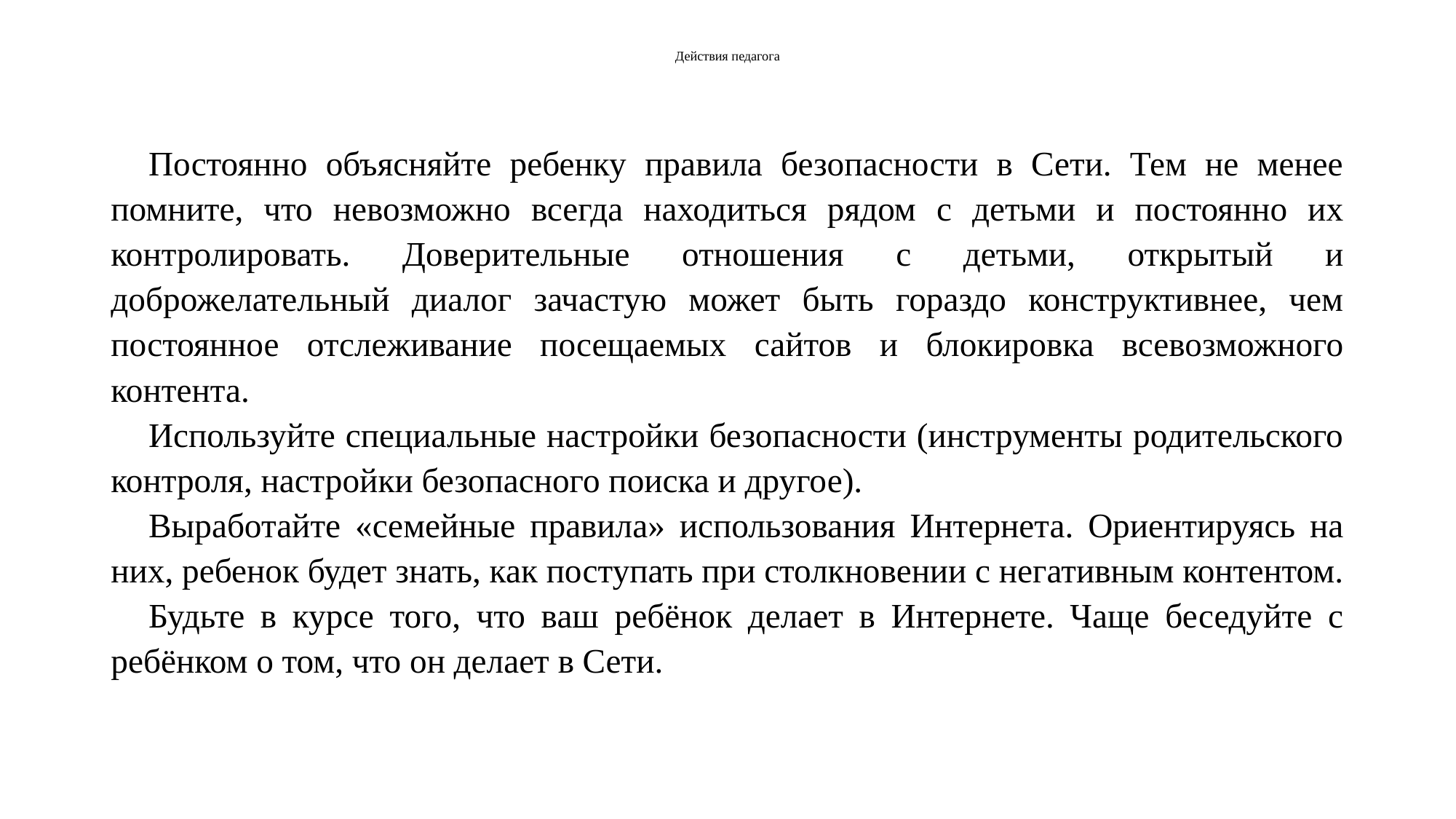

# Действия педагога
Постоянно объясняйте ребенку правила безопасности в Сети. Тем не менее помните, что невозможно всегда находиться рядом с детьми и постоянно их контролировать. Доверительные отношения с детьми, открытый и доброжелательный диалог зачастую может быть гораздо конструктивнее, чем постоянное отслеживание посещаемых сайтов и блокировка всевозможного контента.
Используйте специальные настройки безопасности (инструменты родительского контроля, настройки безопасного поиска и другое).
Выработайте «семейные правила» использования Интернета. Ориентируясь на них, ребенок будет знать, как поступать при столкновении с негативным контентом.
Будьте в курсе того, что ваш ребёнок делает в Интернете. Чаще беседуйте с ребёнком о том, что он делает в Сети.